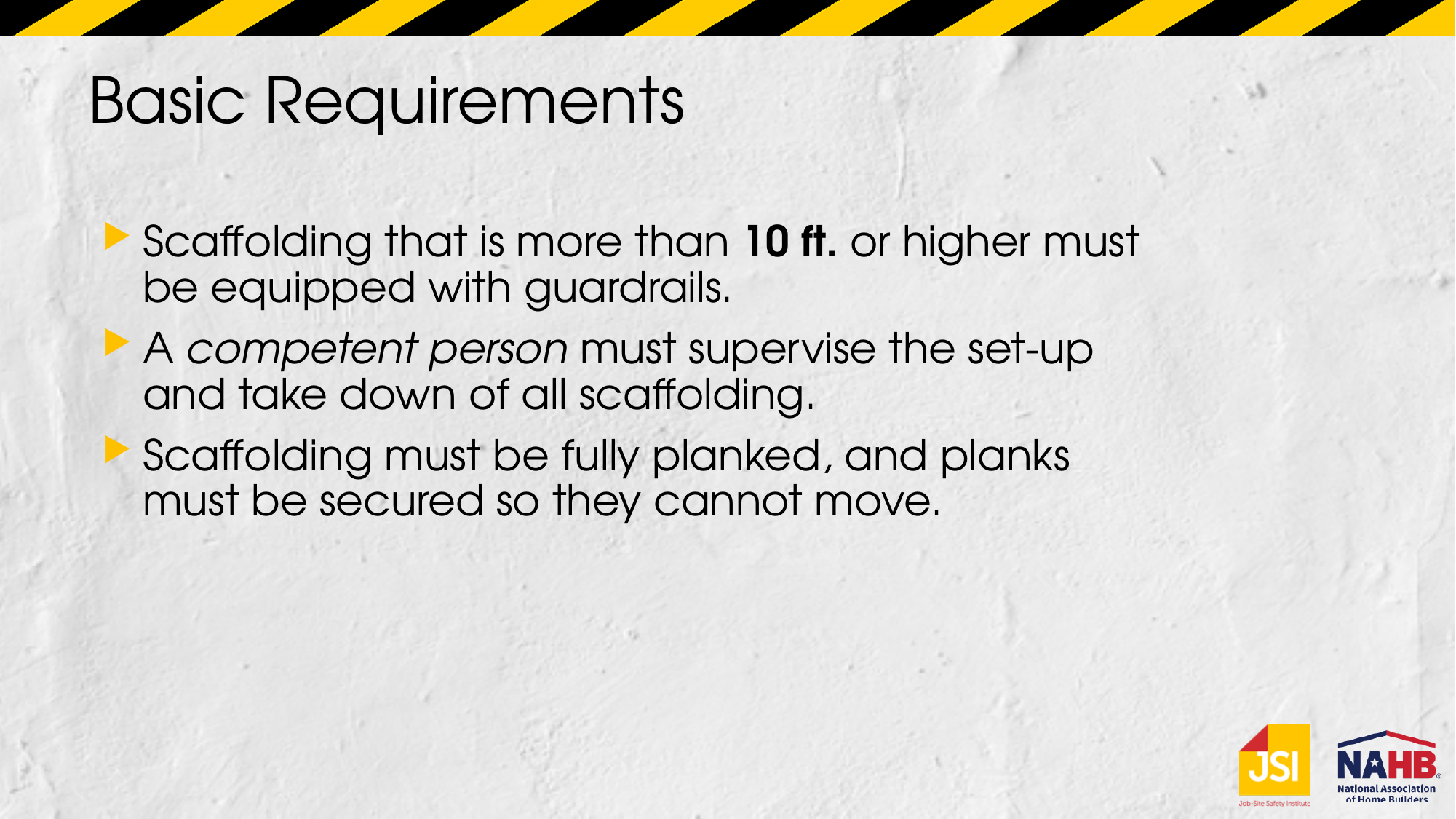

# Basic Requirements
Scaffolding that is more than 10 ft. or higher must be equipped with guardrails.
A competent person must supervise the set-up and take down of all scaffolding.
Scaffolding must be fully planked, and planks must be secured so they cannot move.